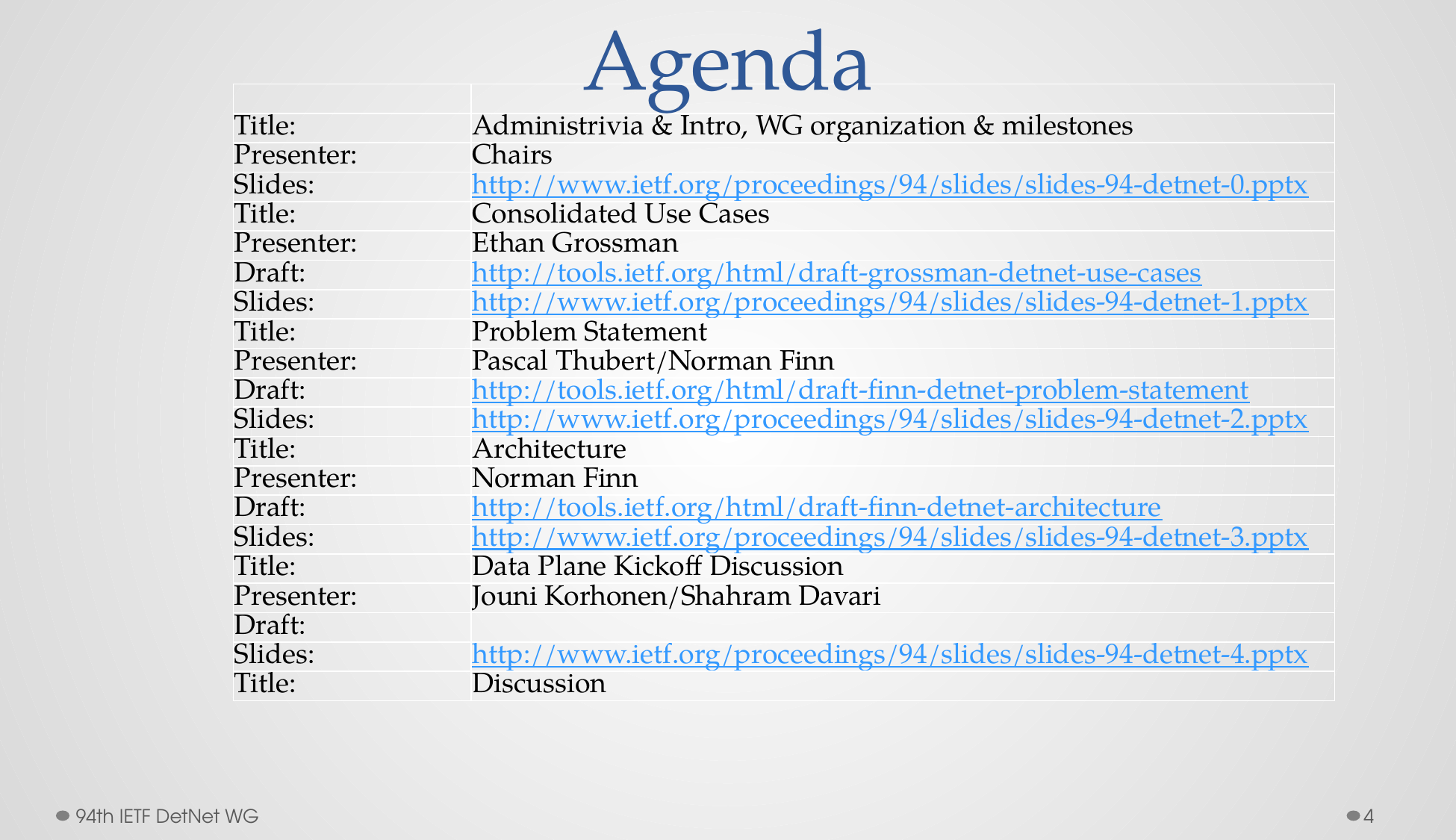

# Agenda
|  |  |
| --- | --- |
| Title: | Administrivia & Intro, WG organization & milestones |
| Presenter: | Chairs |
| Slides: | http://www.ietf.org/proceedings/94/slides/slides-94-detnet-0.pptx |
| Title: | Consolidated Use Cases |
| Presenter: | Ethan Grossman |
| Draft: | http://tools.ietf.org/html/draft-grossman-detnet-use-cases |
| Slides: | http://www.ietf.org/proceedings/94/slides/slides-94-detnet-1.pptx |
| Title: | Problem Statement |
| Presenter: | Pascal Thubert/Norman Finn |
| Draft: | http://tools.ietf.org/html/draft-finn-detnet-problem-statement |
| Slides: | http://www.ietf.org/proceedings/94/slides/slides-94-detnet-2.pptx |
| Title: | Architecture |
| Presenter: | Norman Finn |
| Draft: | http://tools.ietf.org/html/draft-finn-detnet-architecture |
| Slides: | http://www.ietf.org/proceedings/94/slides/slides-94-detnet-3.pptx |
| Title: | Data Plane Kickoff Discussion |
| Presenter: | Jouni Korhonen/Shahram Davari |
| Draft: |  |
| Slides: | http://www.ietf.org/proceedings/94/slides/slides-94-detnet-4.pptx |
| Title: | Discussion |
94th IETF DetNet WG
4